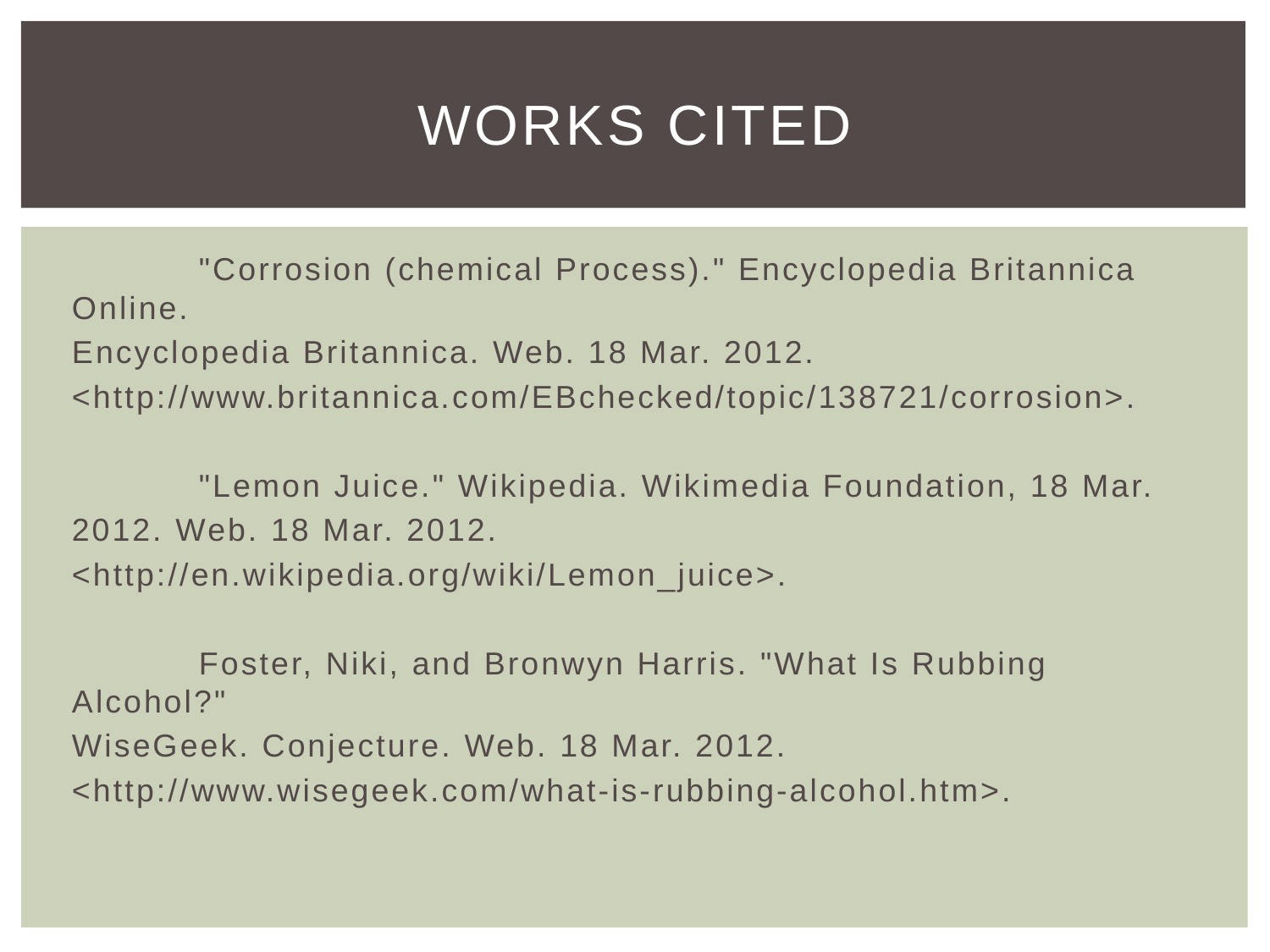

# Works Cited
	"Corrosion (chemical Process)." Encyclopedia Britannica Online.
Encyclopedia Britannica. Web. 18 Mar. 2012.
<http://www.britannica.com/EBchecked/topic/138721/corrosion>.

	"Lemon Juice." Wikipedia. Wikimedia Foundation, 18 Mar.
2012. Web. 18 Mar. 2012.
<http://en.wikipedia.org/wiki/Lemon_juice>.

	Foster, Niki, and Bronwyn Harris. "What Is Rubbing Alcohol?"
WiseGeek. Conjecture. Web. 18 Mar. 2012.
<http://www.wisegeek.com/what-is-rubbing-alcohol.htm>.